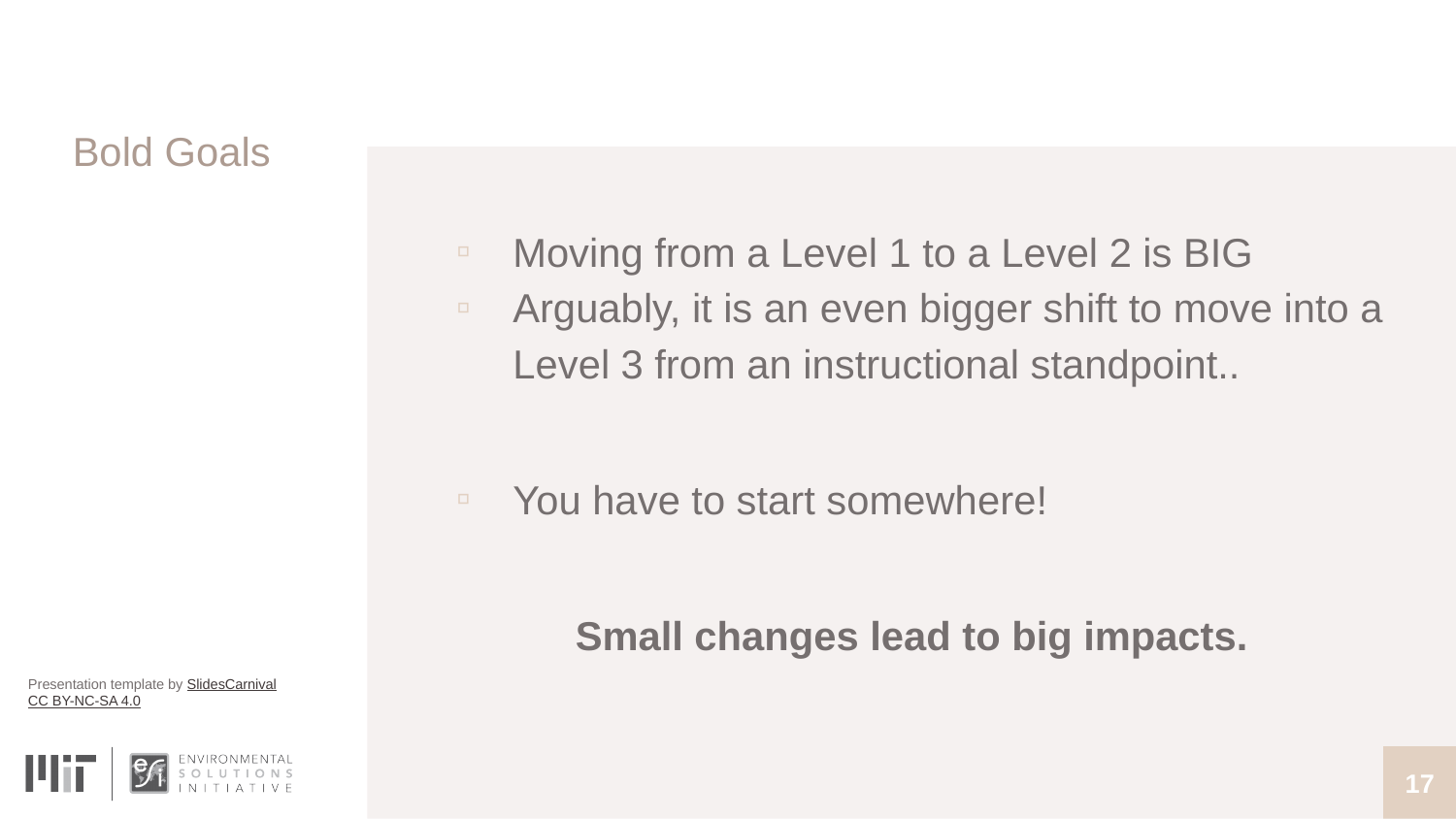

# Bold Goals
Moving from a Level 1 to a Level 2 is BIG
Arguably, it is an even bigger shift to move into a Level 3 from an instructional standpoint..

You have to start somewhere!

Small changes lead to big impacts.
17